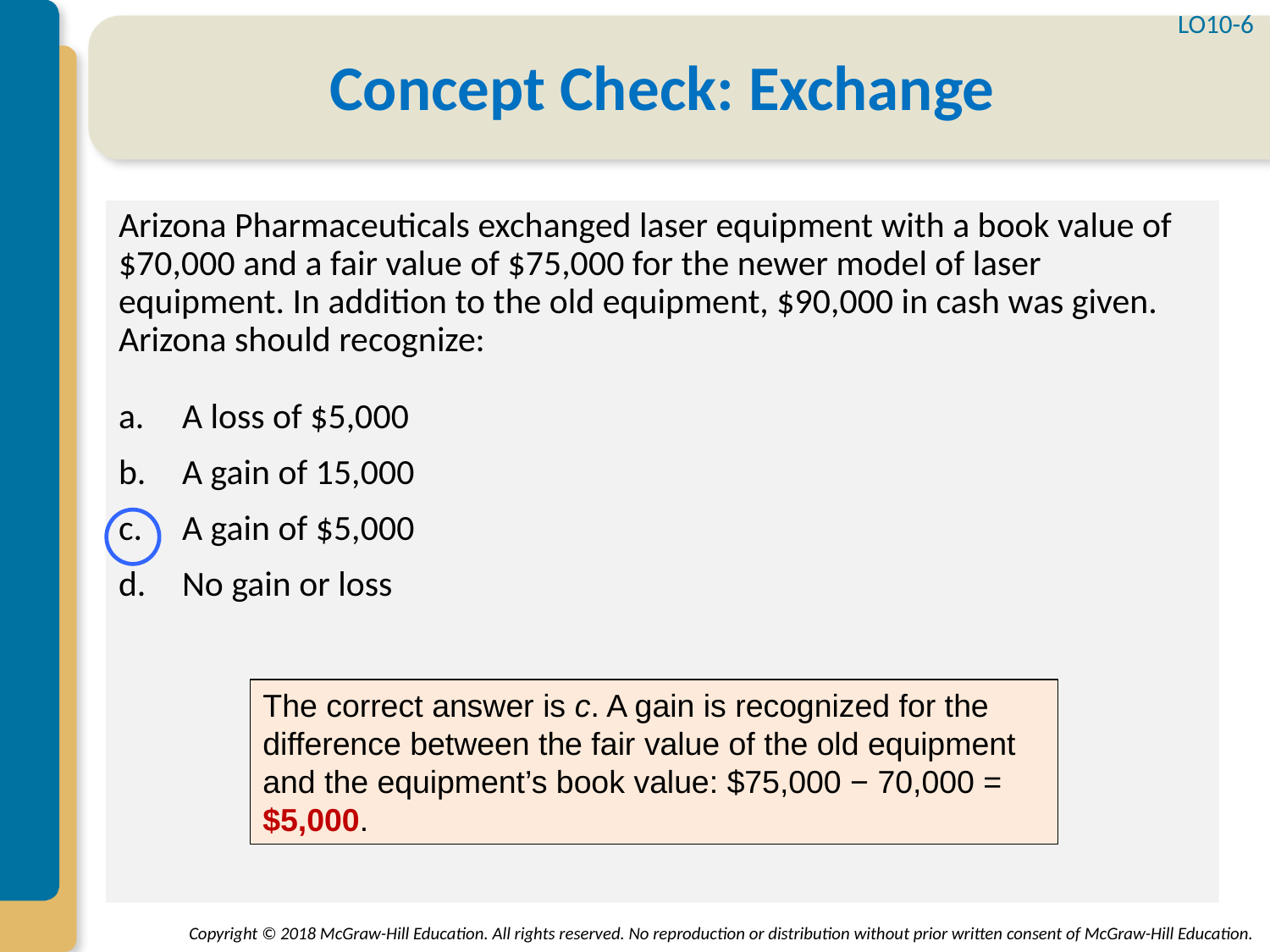

LO10-6
# Concept Check: Exchange
Arizona Pharmaceuticals exchanged laser equipment with a book value of $70,000 and a fair value of $75,000 for the newer model of laser equipment. In addition to the old equipment, $90,000 in cash was given. Arizona should recognize:
A loss of $5,000
A gain of 15,000
A gain of $5,000
No gain or loss

The correct answer is c. A gain is recognized for the difference between the fair value of the old equipment and the equipment’s book value: $75,000 − 70,000 = $5,000.